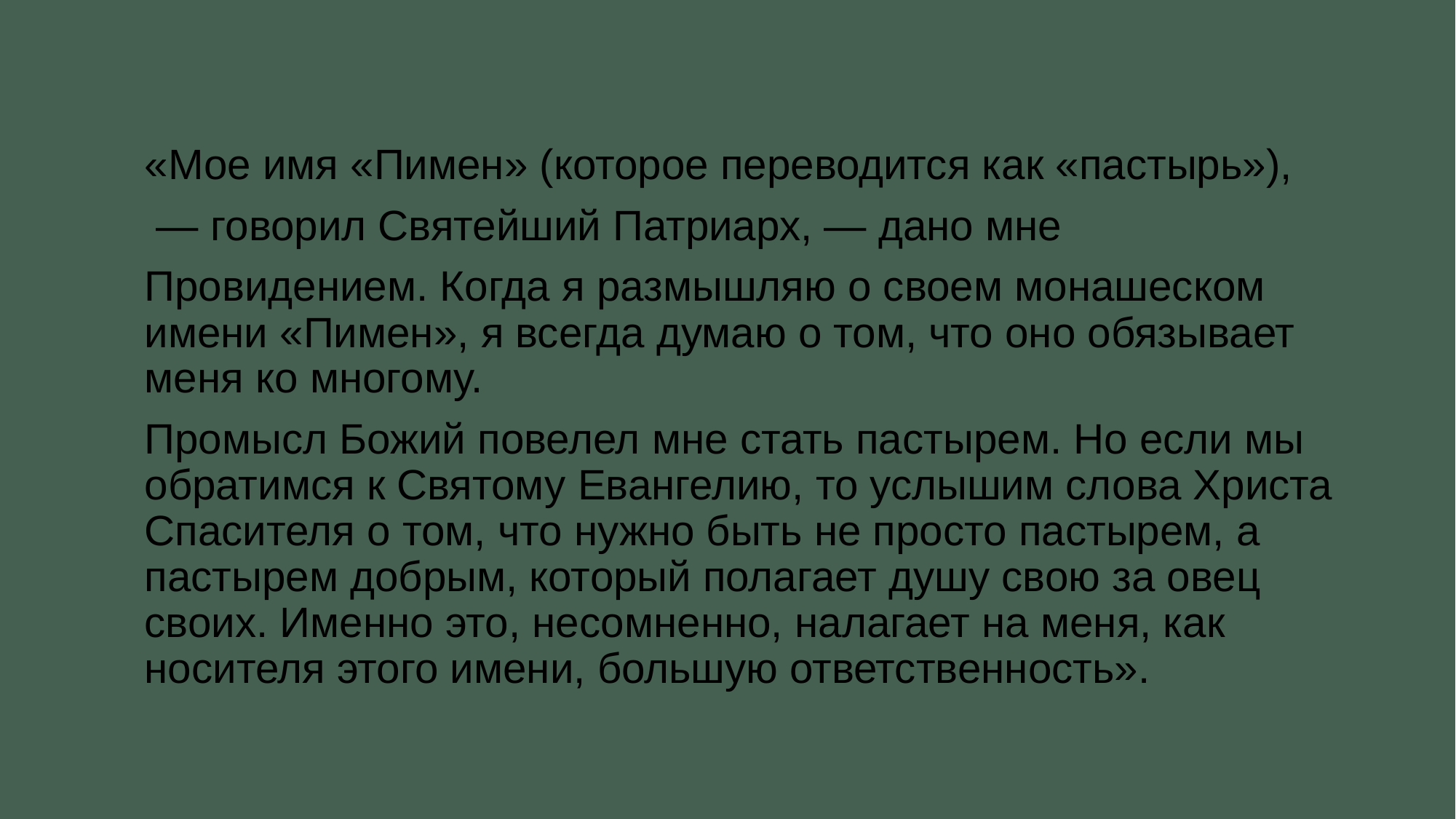

#
«Мое имя «Пимен» (которое переводится как «пастырь»),
 — говорил Святейший Патриарх, — дано мне
Провидением. Когда я размышляю о своем монашеском имени «Пимен», я всегда думаю о том, что оно обязывает меня ко многому.
Промысл Божий повелел мне стать пастырем. Но если мы обратимся к Святому Евангелию, то услышим слова Христа Спасителя о том, что нужно быть не просто пастырем, а пастырем добрым, который полагает душу свою за овец своих. Именно это, несомненно, налагает на меня, как носителя этого имени, большую ответственность».